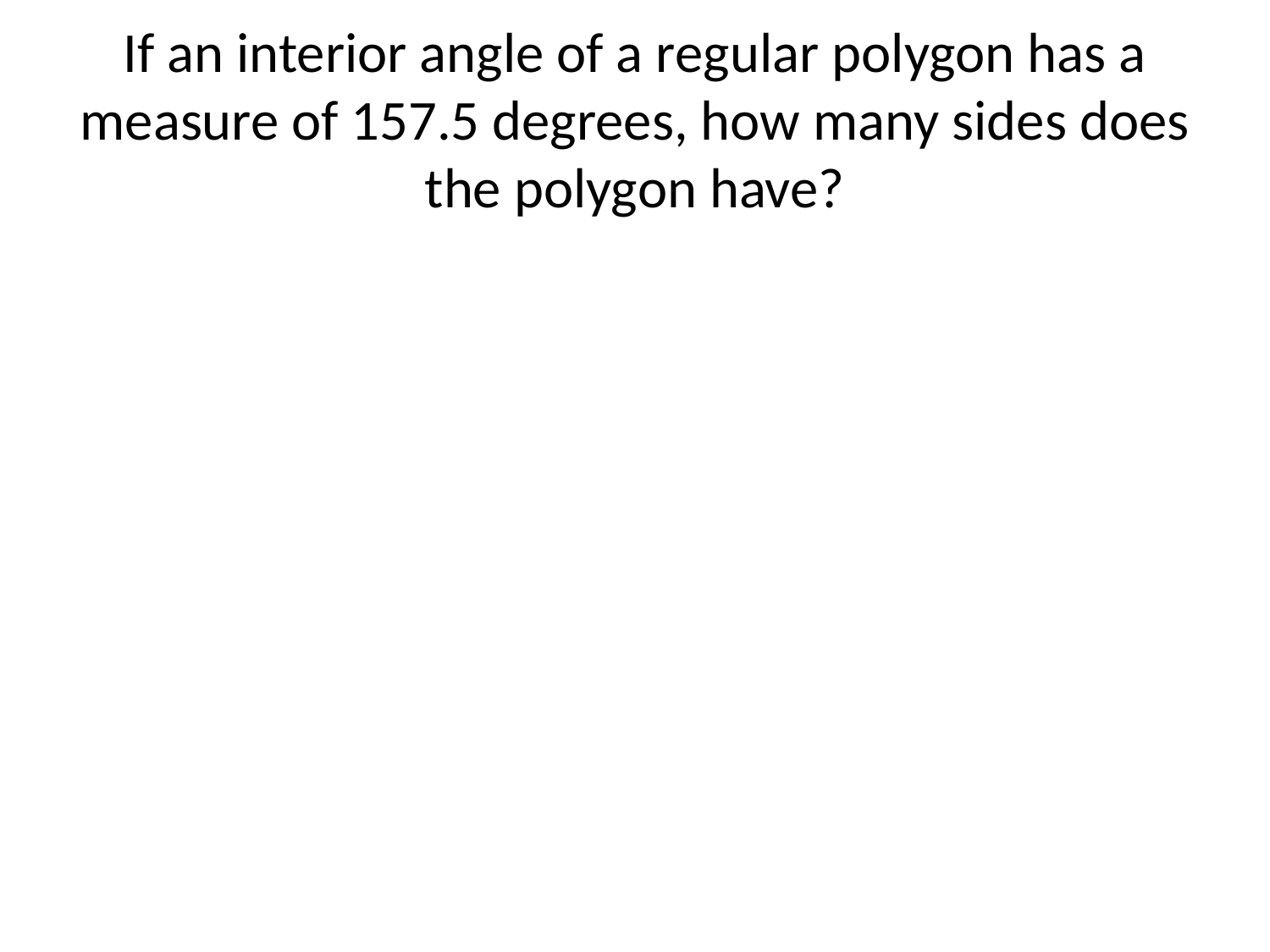

# If an interior angle of a regular polygon has a measure of 157.5 degrees, how many sides does the polygon have?